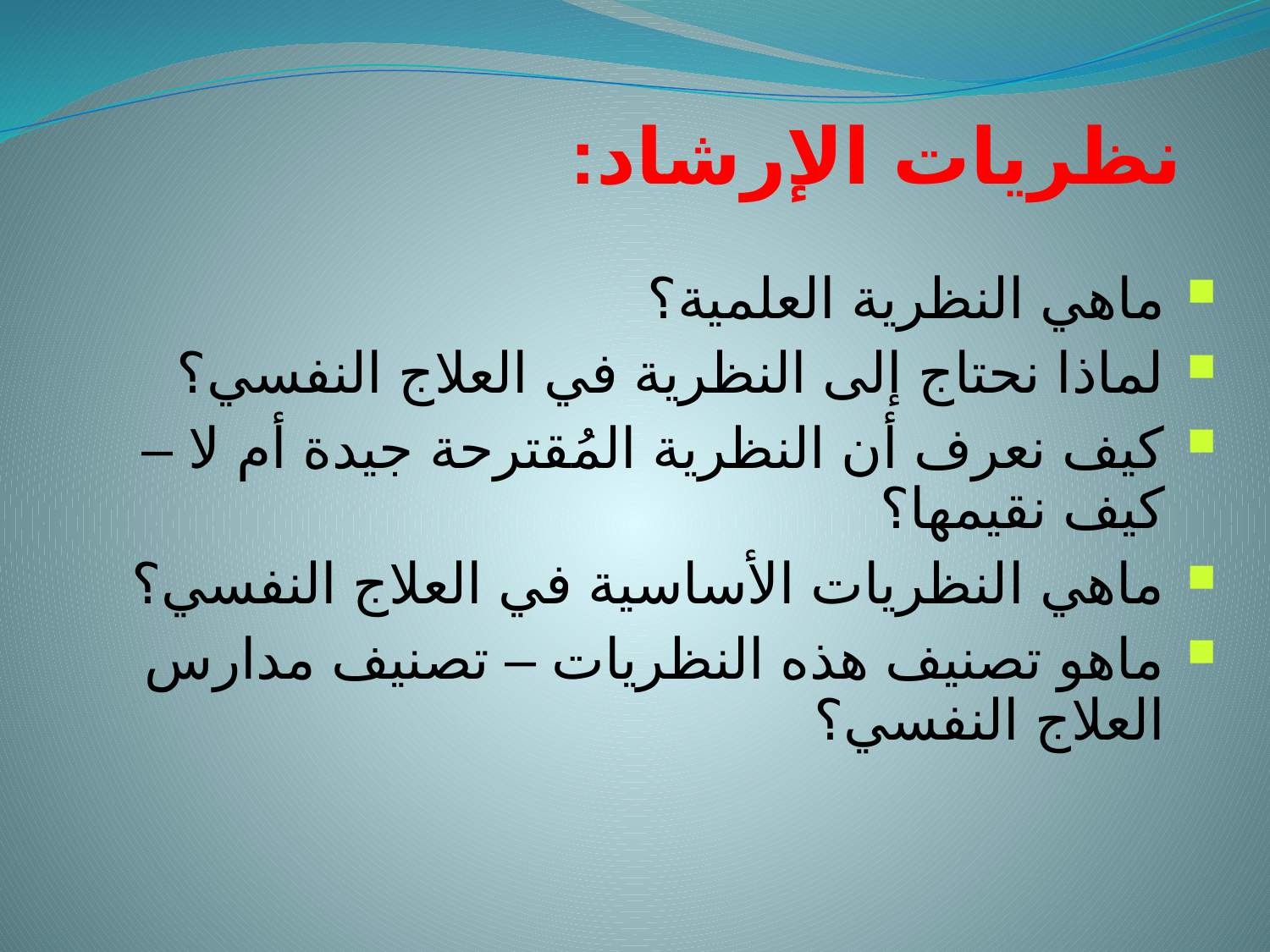

نظريات الإرشاد:
ماهي النظرية العلمية؟
لماذا نحتاج إلى النظرية في العلاج النفسي؟
كيف نعرف أن النظرية المُقترحة جيدة أم لا – كيف نقيمها؟
ماهي النظريات الأساسية في العلاج النفسي؟
ماهو تصنيف هذه النظريات – تصنيف مدارس العلاج النفسي؟